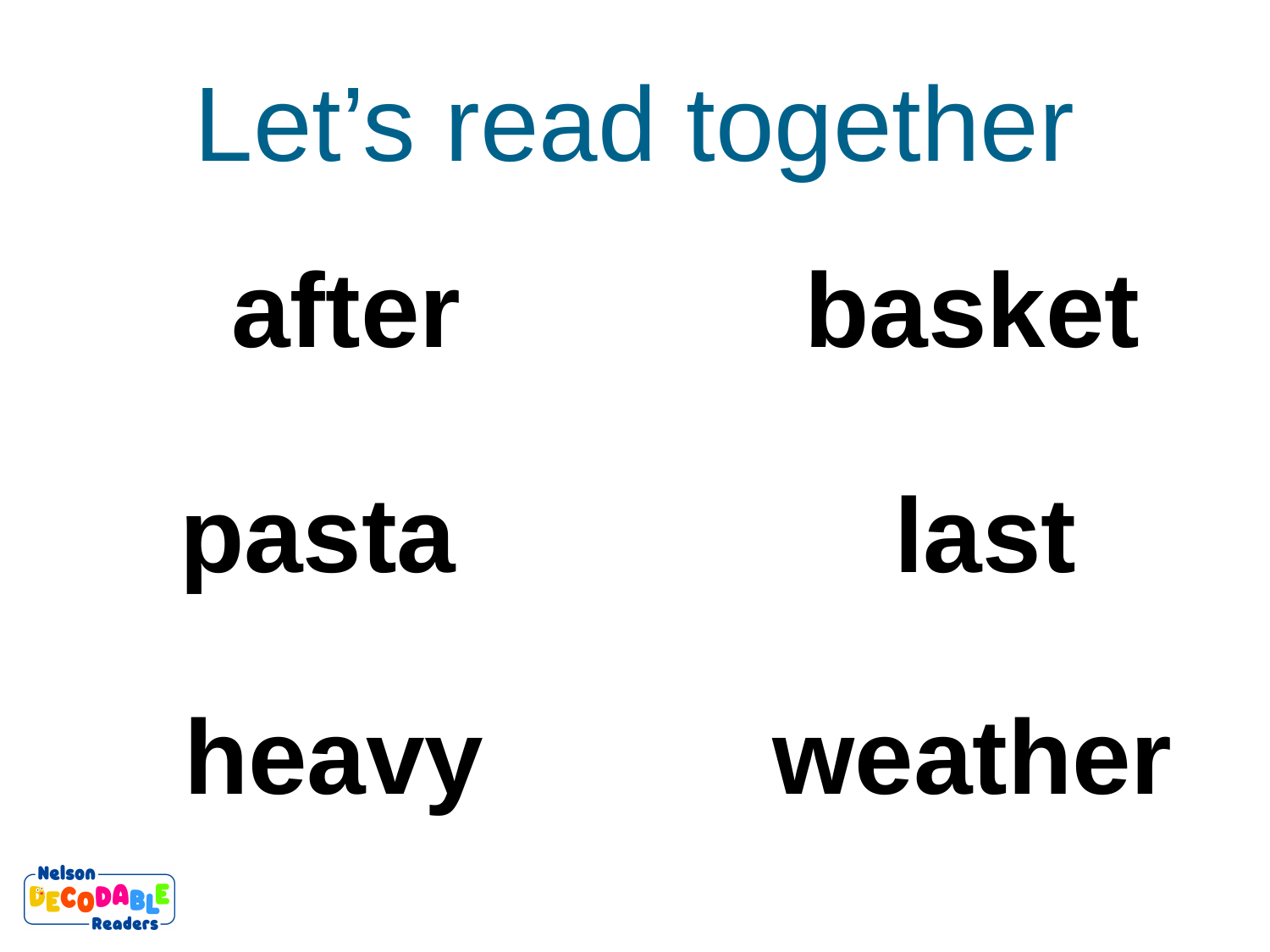

Let’s read together
after
basket
pasta

last

weather
heavy